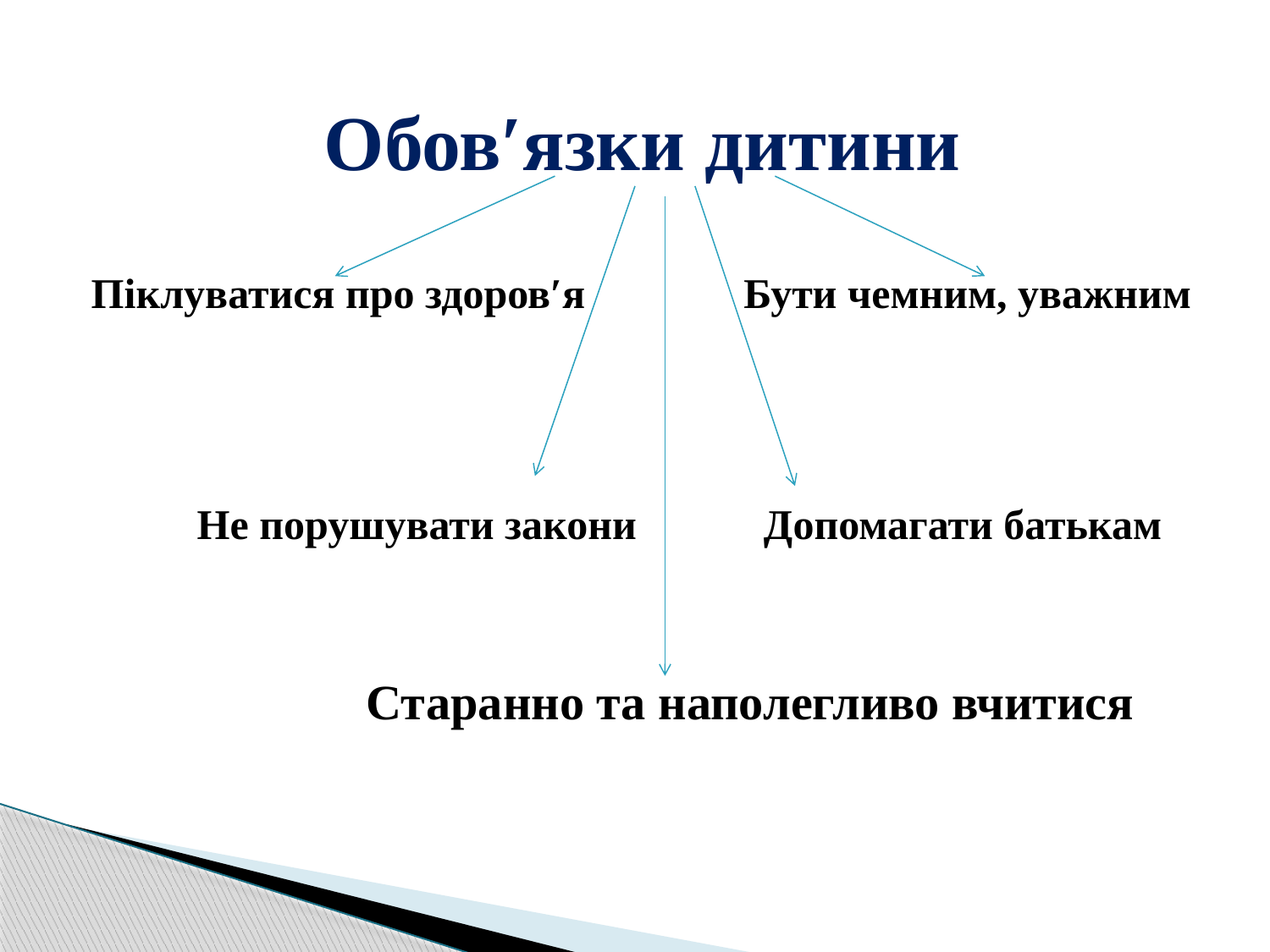

#
Обов′язки дитини

Піклуватися про здоров′я               Бути чемним, уважним

          Не порушувати закони            Допомагати батькам

                          Старанно та наполегливо вчитися